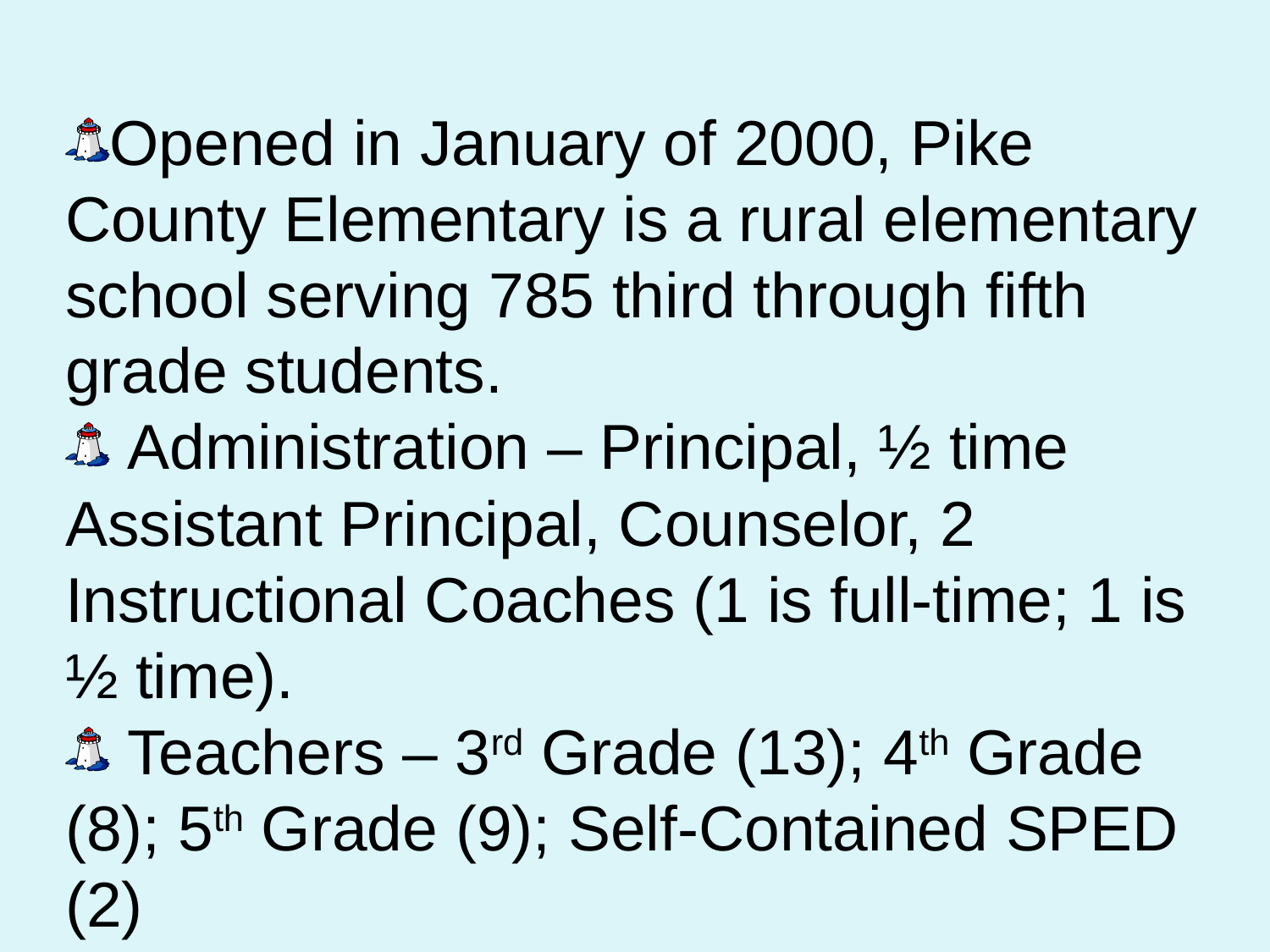

Opened in January of 2000, Pike County Elementary is a rural elementary school serving 785 third through fifth grade students.
 Administration – Principal, ½ time Assistant Principal, Counselor, 2 Instructional Coaches (1 is full-time; 1 is ½ time).
 Teachers – 3rd Grade (13); 4th Grade (8); 5th Grade (9); Self-Contained SPED (2)